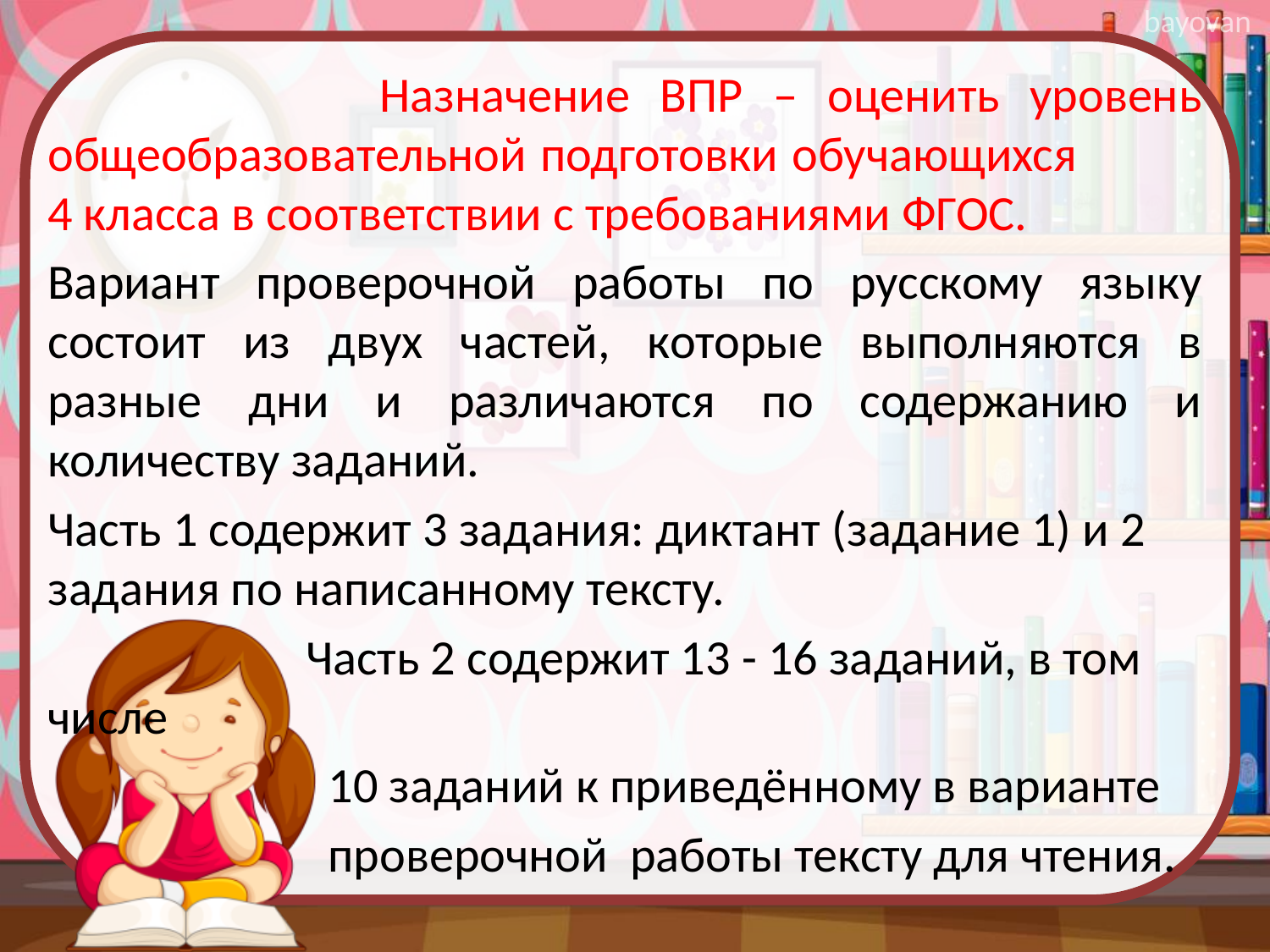

Назначение ВПР – оценить уровень общеобразовательной подготовки обучающихся          4 класса в соответствии с требованиями ФГОС.
Вариант проверочной работы по русскому языку состоит из двух частей, которые выполняются в разные дни и различаются по содержанию и количеству заданий.
Часть 1 содержит 3 задания: диктант (задание 1) и 2 задания по написанному тексту.
                       Часть 2 содержит 13 - 16 заданий, в том числе
                         10 заданий к приведённому в варианте
                         проверочной  работы тексту для чтения.